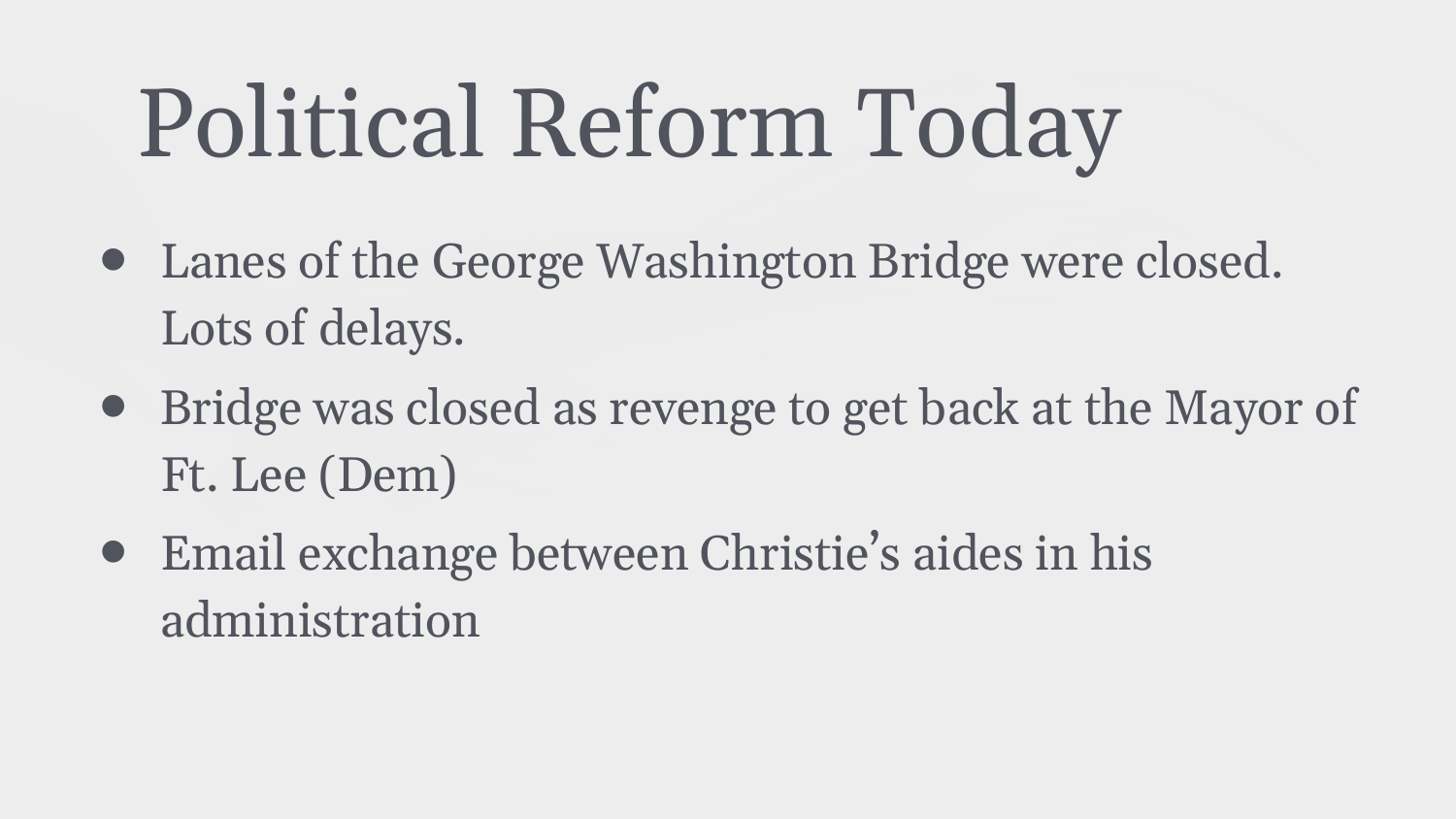

# Political Reform Today
Lanes of the George Washington Bridge were closed. Lots of delays.
Bridge was closed as revenge to get back at the Mayor of Ft. Lee (Dem)
Email exchange between Christie’s aides in his administration